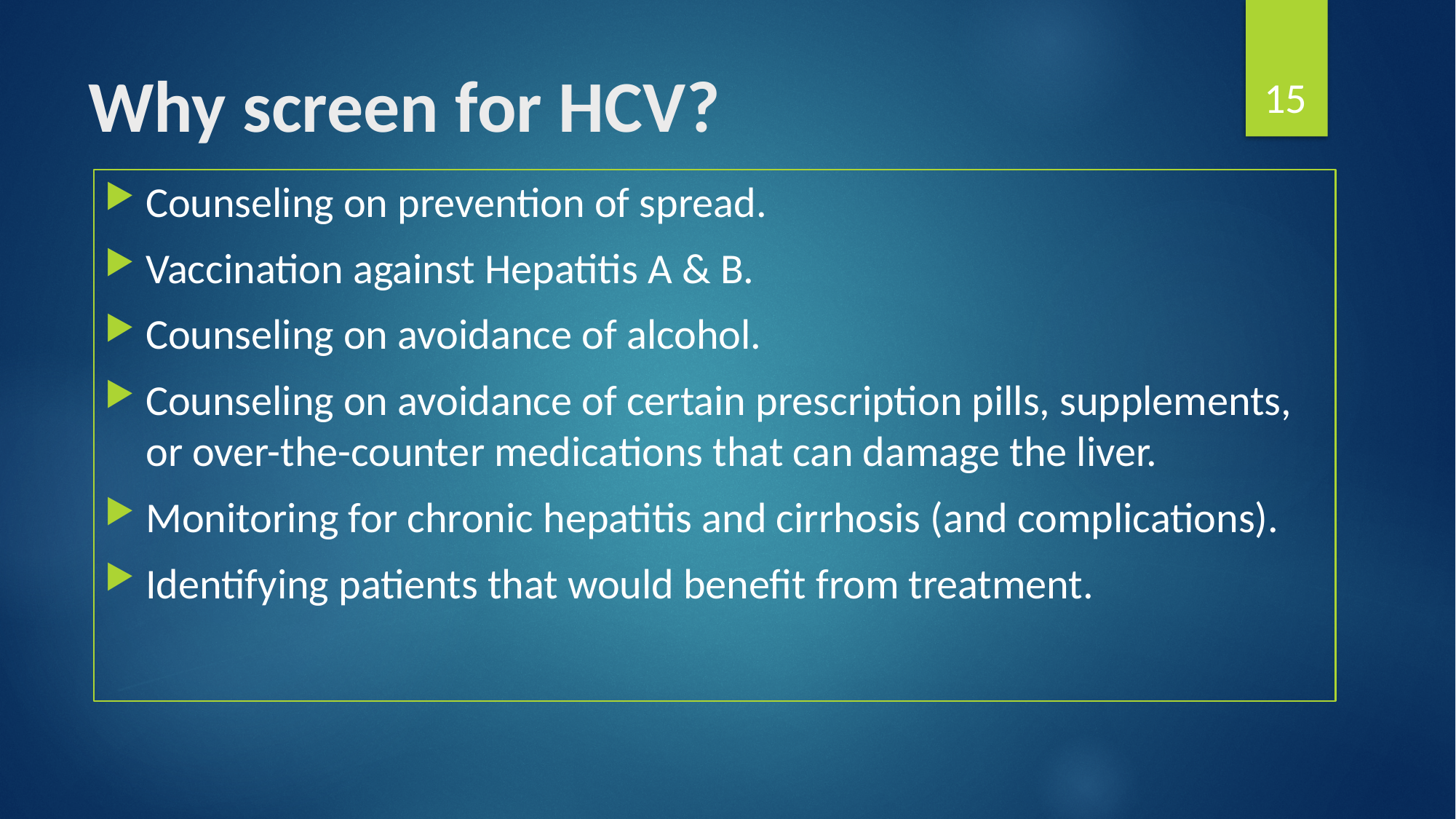

15
# Why screen for HCV?
Counseling on prevention of spread.
Vaccination against Hepatitis A & B.
Counseling on avoidance of alcohol.
Counseling on avoidance of certain prescription pills, supplements, or over-the-counter medications that can damage the liver.
Monitoring for chronic hepatitis and cirrhosis (and complications).
Identifying patients that would benefit from treatment.